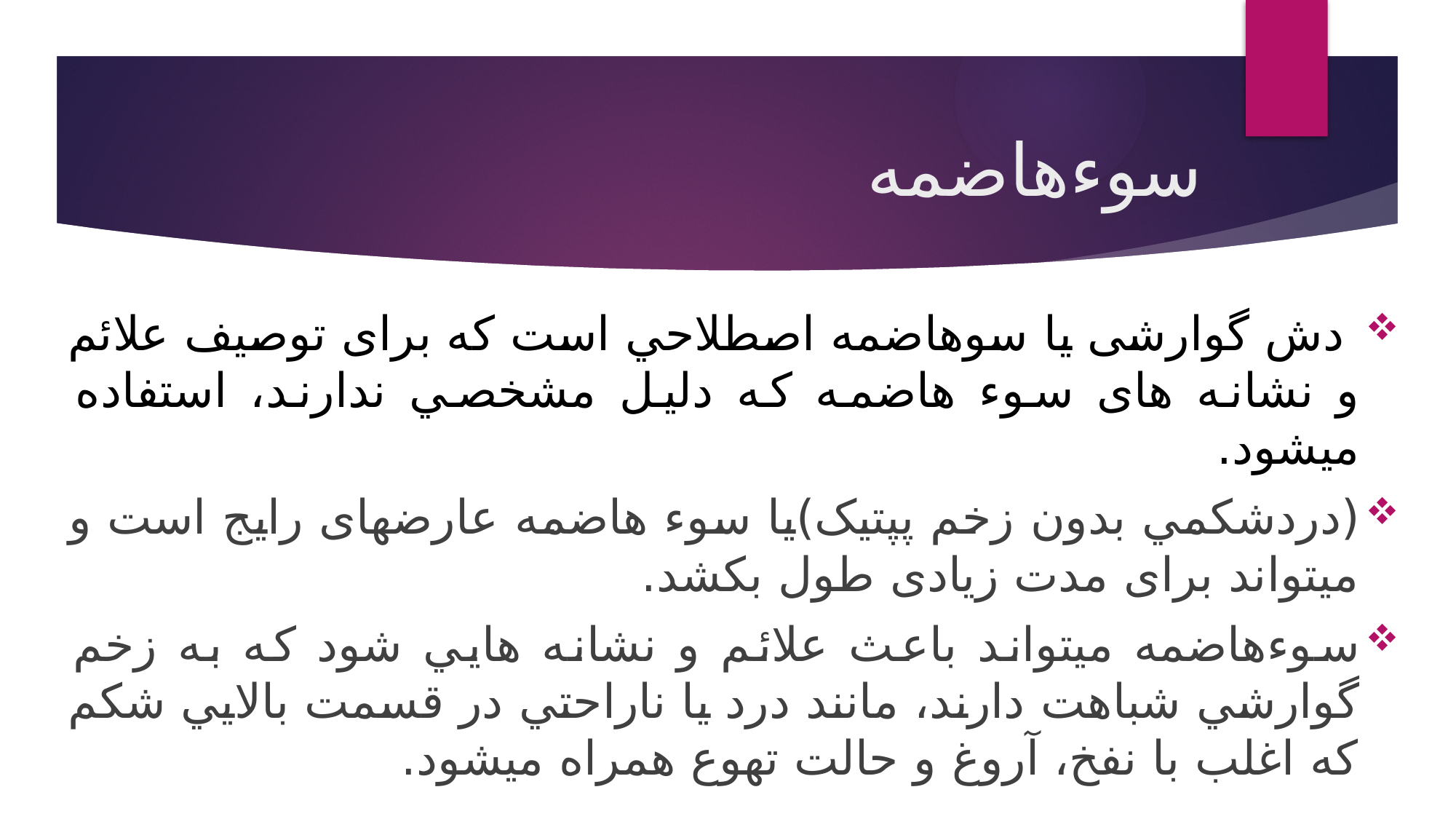

# سوءهاضمه
 دش گوارشی یا سوهاضمه اصطلاحي است كه برای توصيف علائم و نشانه های سوء هاضمه كه دليل مشخصي ندارند، استفاده ميشود.
(دردشکمي بدون زخم پپتيک)يا سوء هاضمه عارضهای رايج است و ميتواند برای مدت زيادی طول بکشد.
سوءهاضمه ميتواند باعث علائم و نشانه هايي شود كه به زخم گوارشي شباهت دارند، مانند درد يا ناراحتي در قسمت بالايي شکم كه اغلب با نفخ، آروغ و حالت تهوع همراه ميشود.